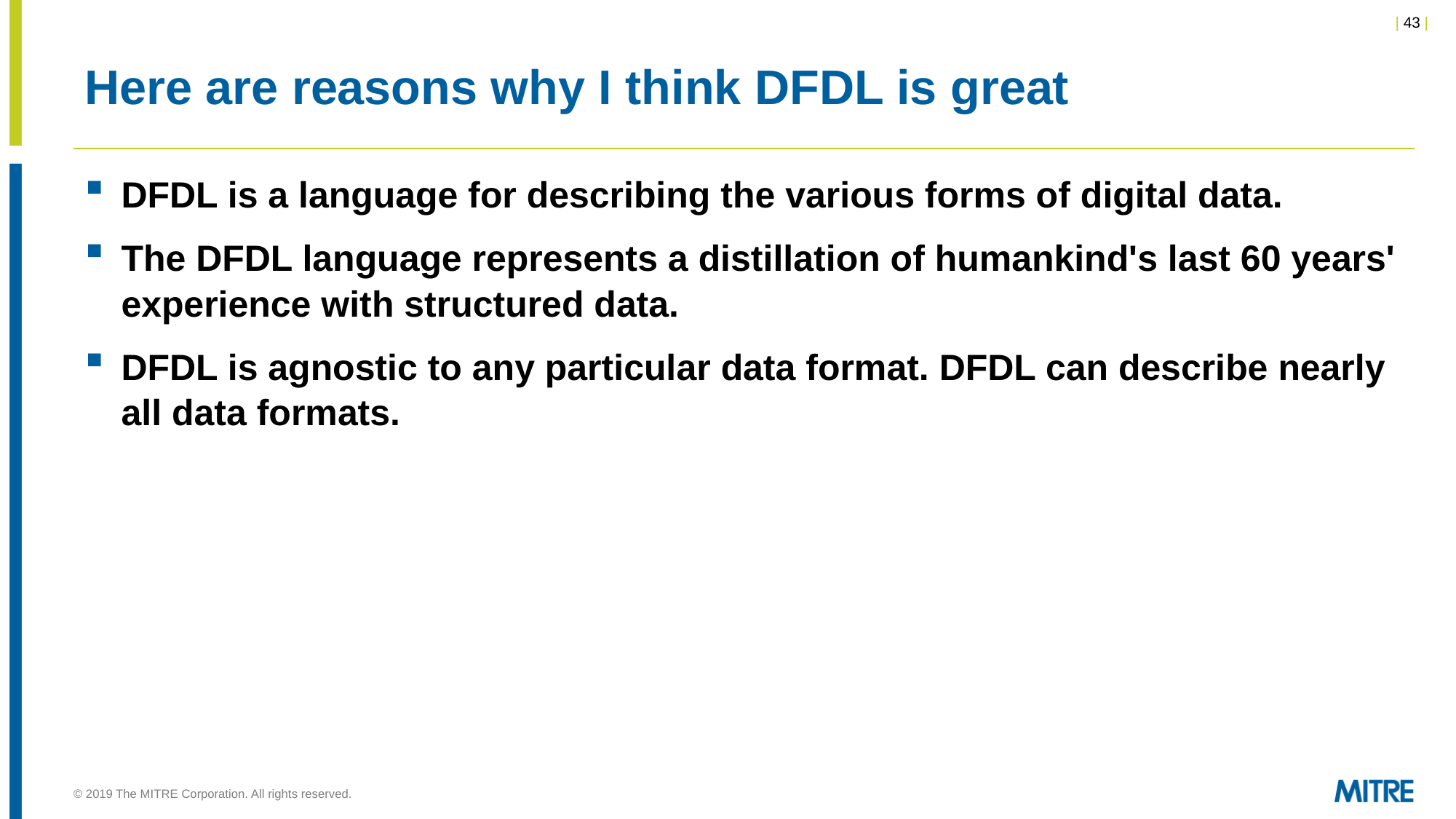

# Here are reasons why I think DFDL is great
DFDL is a language for describing the various forms of digital data.
The DFDL language represents a distillation of humankind's last 60 years' experience with structured data.
DFDL is agnostic to any particular data format. DFDL can describe nearly all data formats.
© 2019 The MITRE Corporation. All rights reserved.